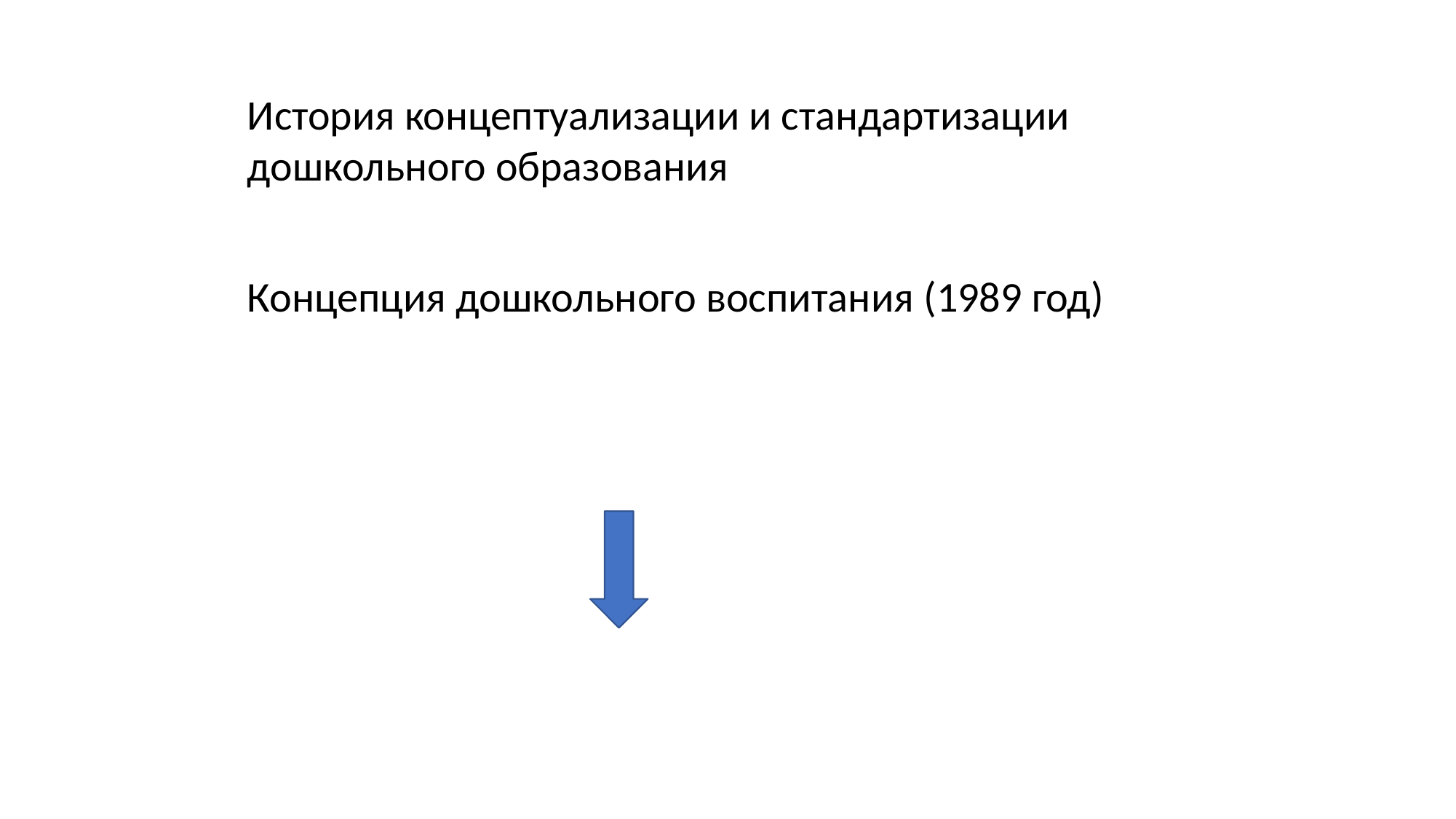

История концептуализации и стандартизации дошкольного образования
Концепция дошкольного воспитания (1989 год)